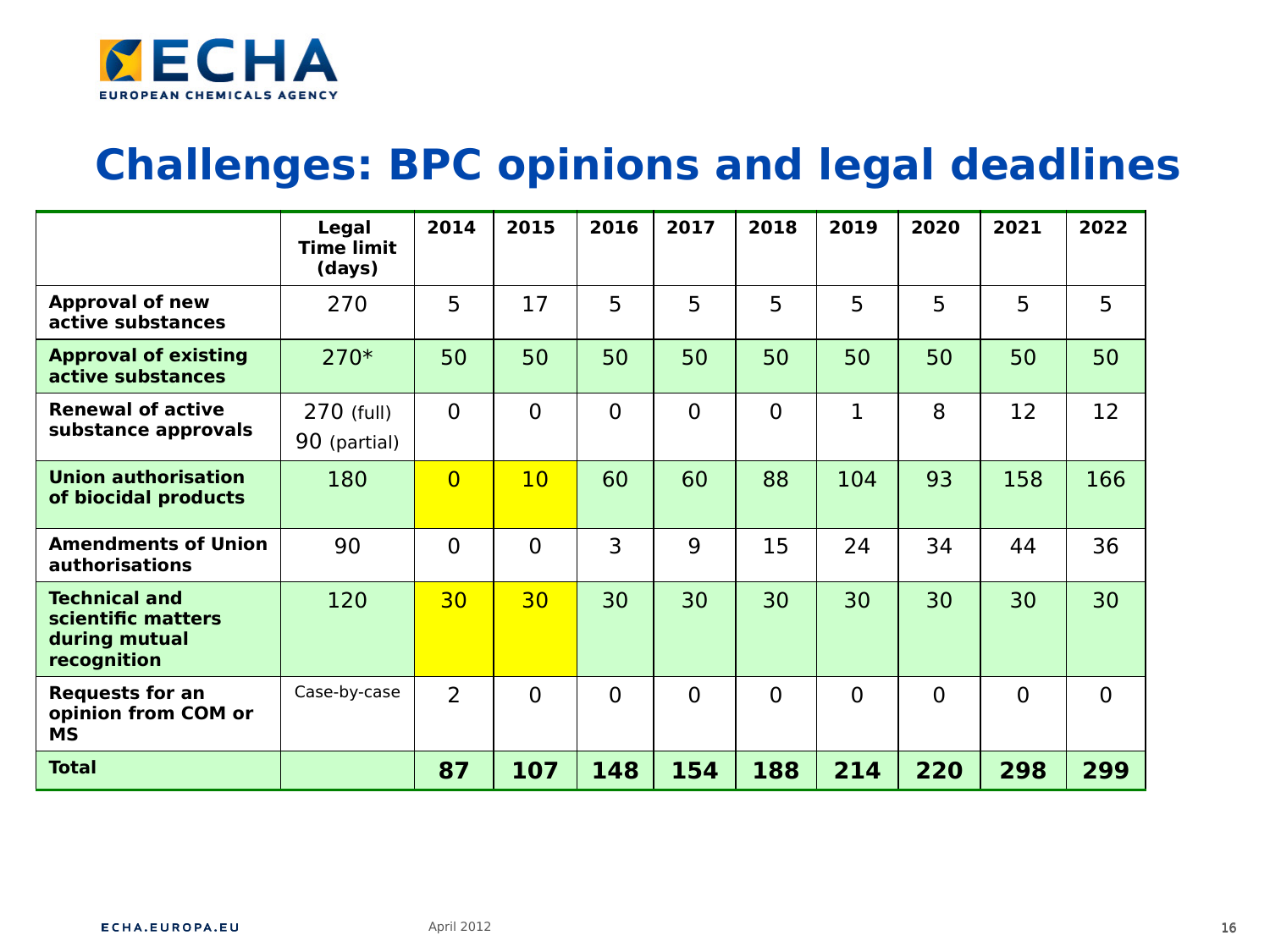

Challenges: BPC opinions and legal deadlines
|  | Legal Time limit (days) | 2014 | 2015 | 2016 | 2017 | 2018 | 2019 | 2020 | 2021 | 2022 |
| --- | --- | --- | --- | --- | --- | --- | --- | --- | --- | --- |
| Approval of new active substances | 270 | 5 | 17 | 5 | 5 | 5 | 5 | 5 | 5 | 5 |
| Approval of existing active substances | 270\* | 50 | 50 | 50 | 50 | 50 | 50 | 50 | 50 | 50 |
| Renewal of active substance approvals | 270 (full) 90 (partial) | 0 | 0 | 0 | 0 | 0 | 1 | 8 | 12 | 12 |
| Union authorisation of biocidal products | 180 | 0 | 10 | 60 | 60 | 88 | 104 | 93 | 158 | 166 |
| Amendments of Union authorisations | 90 | 0 | 0 | 3 | 9 | 15 | 24 | 34 | 44 | 36 |
| Technical and scientific matters during mutual recognition | 120 | 30 | 30 | 30 | 30 | 30 | 30 | 30 | 30 | 30 |
| Requests for an opinion from COM or MS | Case-by-case | 2 | 0 | 0 | 0 | 0 | 0 | 0 | 0 | 0 |
| Total |  | 87 | 107 | 148 | 154 | 188 | 214 | 220 | 298 | 299 |
April 2012
16
16